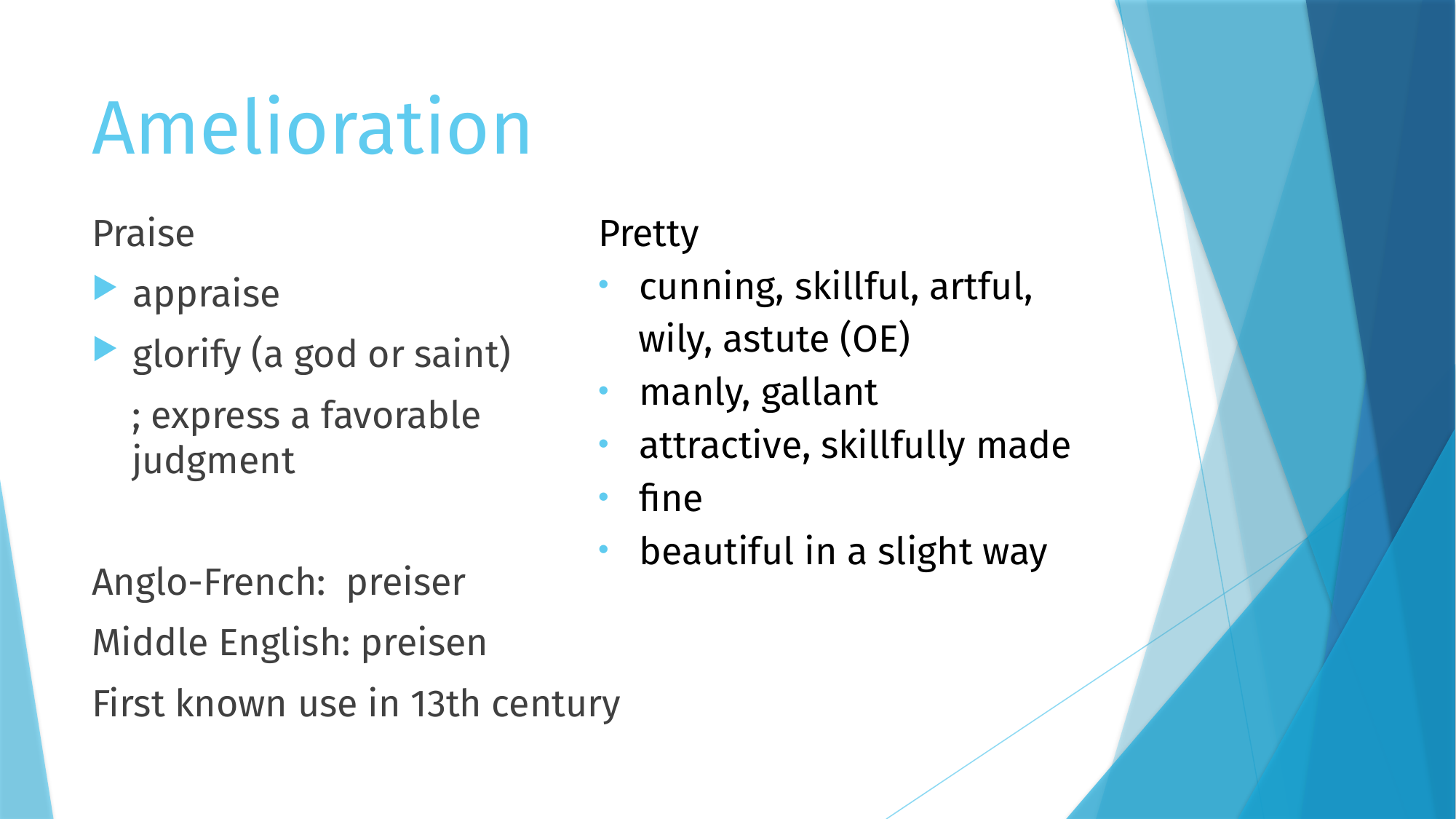

# Amelioration
Praise
appraise
glorify (a god or saint)
    ; express a favorable
    judgment

Anglo-French:  preiser
Middle English: preisen
First known use in 13th century
Pretty
cunning, skillful, artful,
    wily, astute (OE)
manly, gallant
attractive, skillfully made
fine
beautiful in a slight way